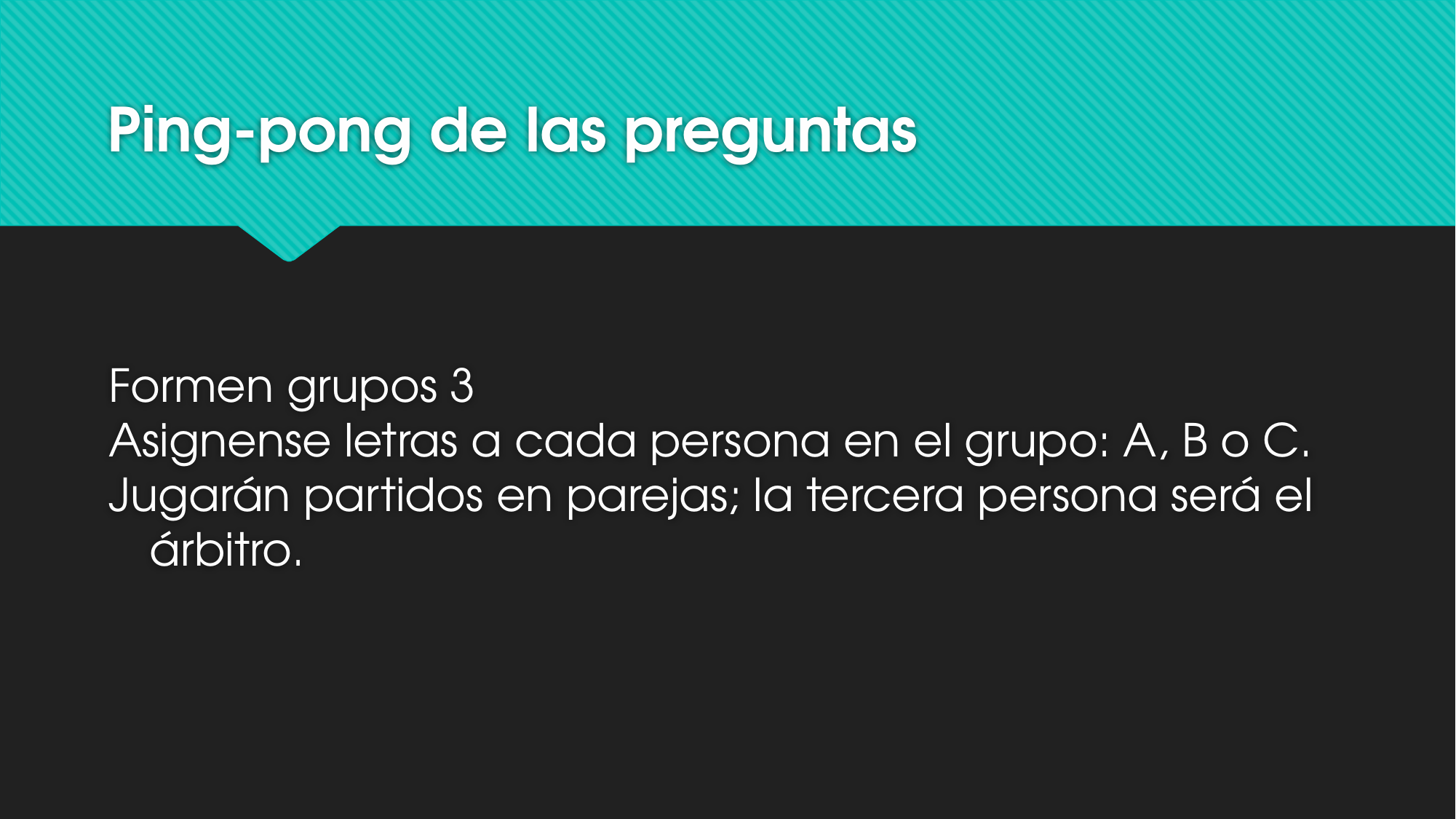

# Ping-pong de las preguntas
Formen grupos 3
Asignense letras a cada persona en el grupo: A, B o C.
Jugarán partidos en parejas; la tercera persona será el árbitro.